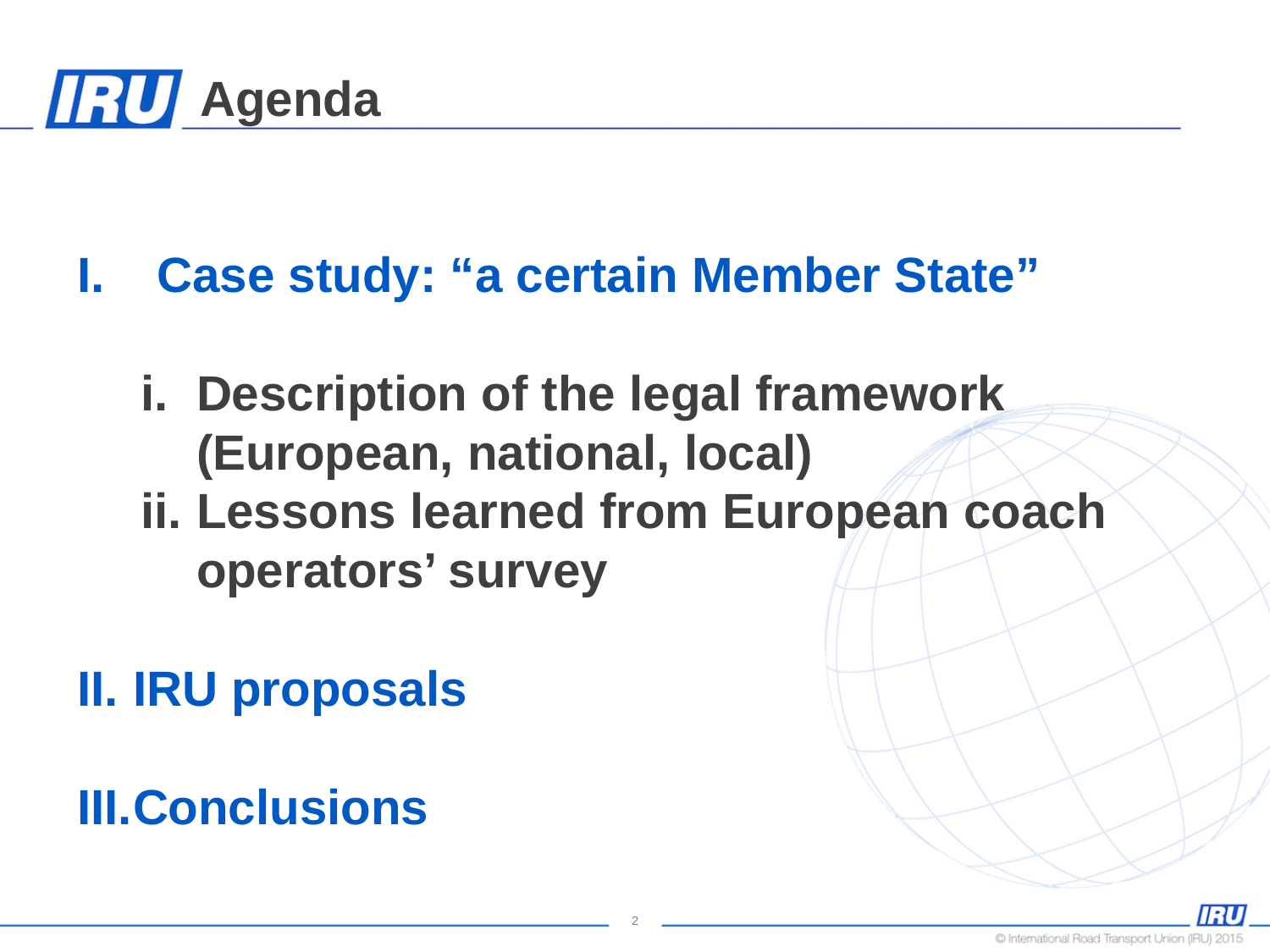

# Agenda

Case study: “a certain Member State”

Description of the legal framework (European, national, local)
Lessons learned from European coach operators’ survey

IRU proposals

Conclusions